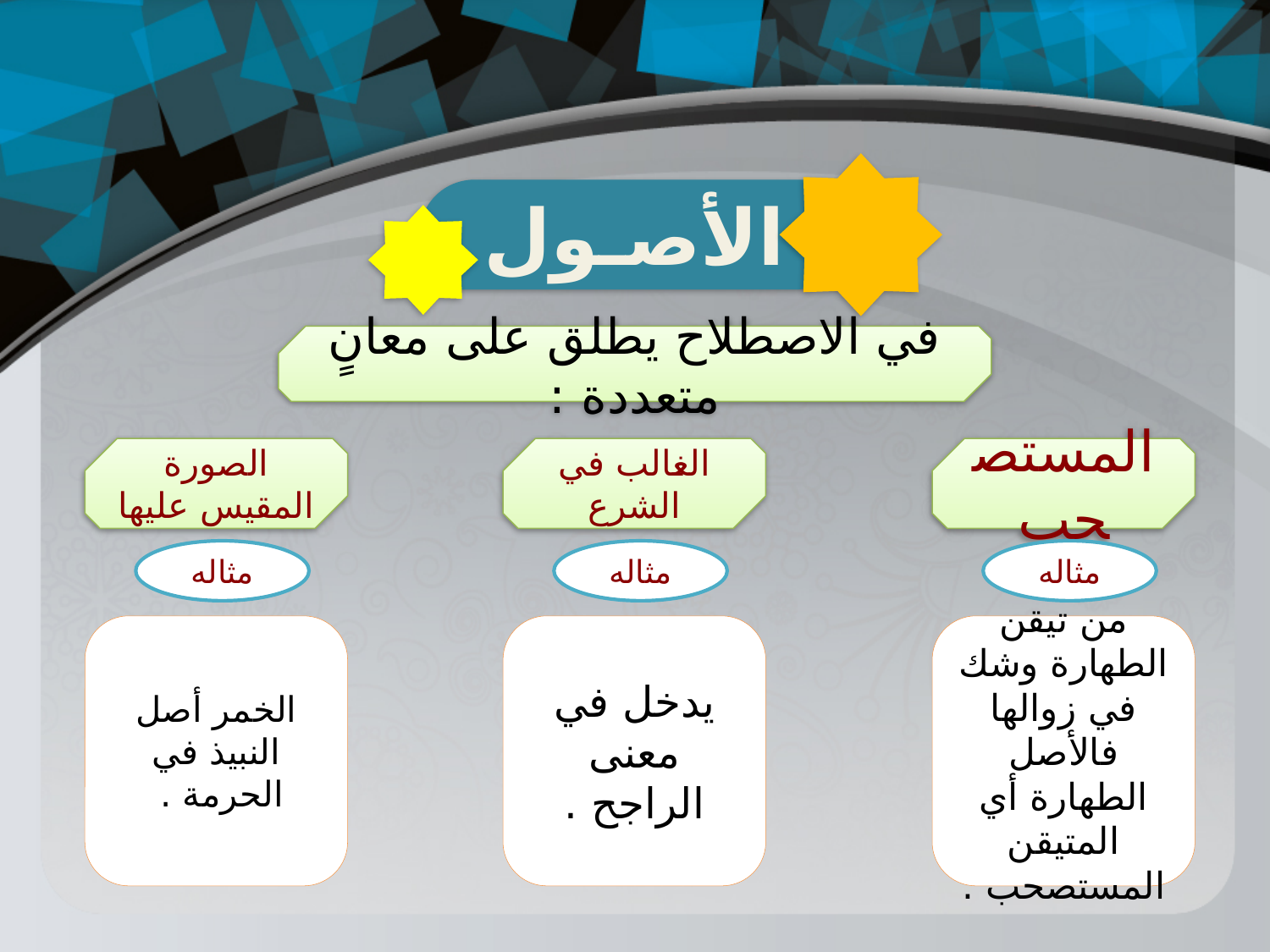

الأصـول

في الاصطلاح يطلق على معانٍ متعددة :
الصورة المقيس عليها
الغالب في الشرع
المستصحب
مثاله
مثاله
مثاله
الخمر أصل النبيذ في الحرمة .
يدخل في معنى الراجح .
من تيقن الطهارة وشك في زوالها فالأصل الطهارة أي المتيقن المستصحب .